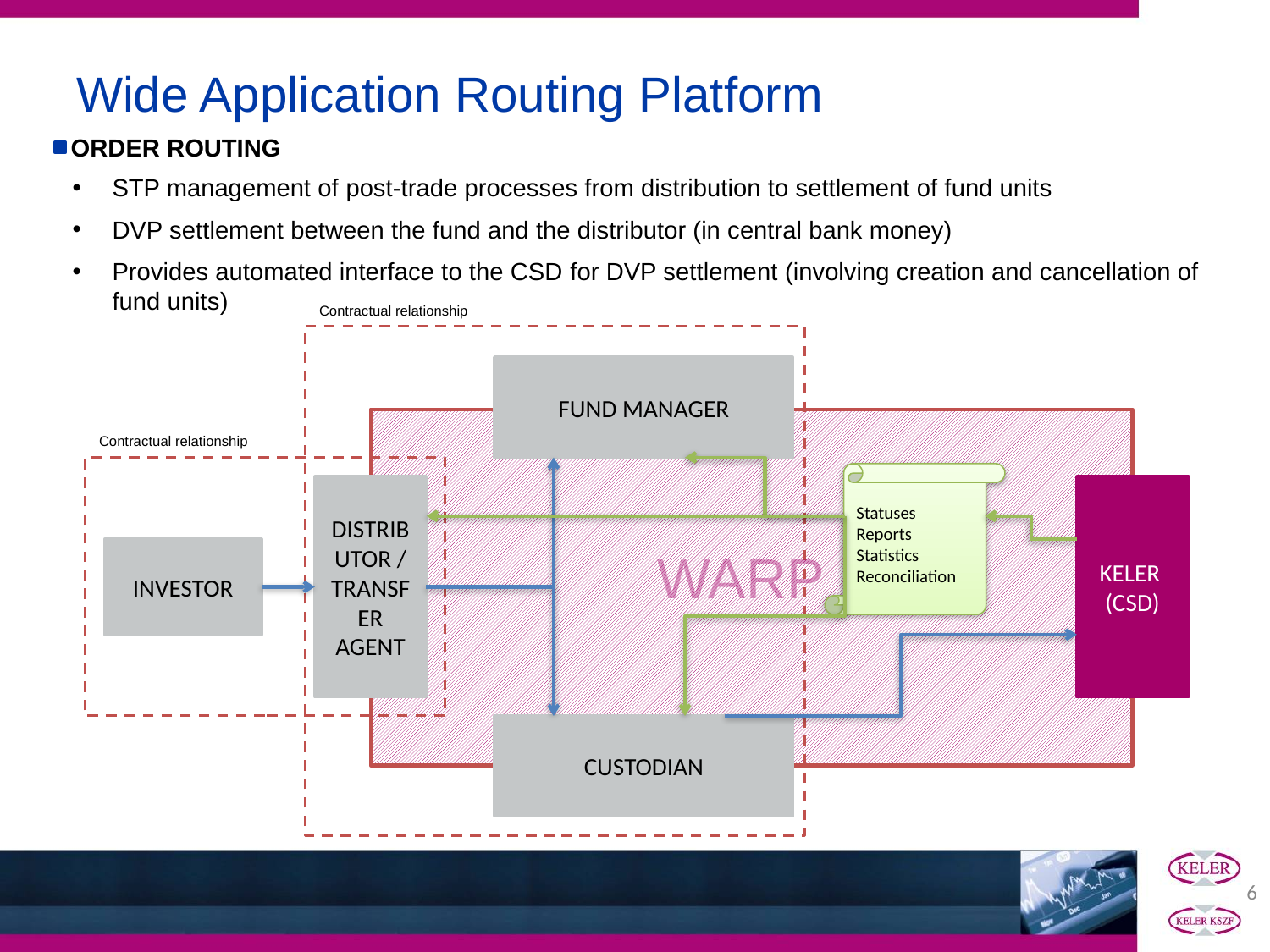

# Wide Application Routing Platform
Order routing

STP management of post-trade processes from distribution to settlement of fund units
DVP settlement between the fund and the distributor (in central bank money)
Provides automated interface to the CSD for DVP settlement (involving creation and cancellation of fund units)

Contractual relationship

Fund Manager

Contractual relationship

Statuses
Reports
Statistics
Reconciliation
Distributor / Transfer Agent
KELER
(CSD)
WARP
Investor
Custodian
6